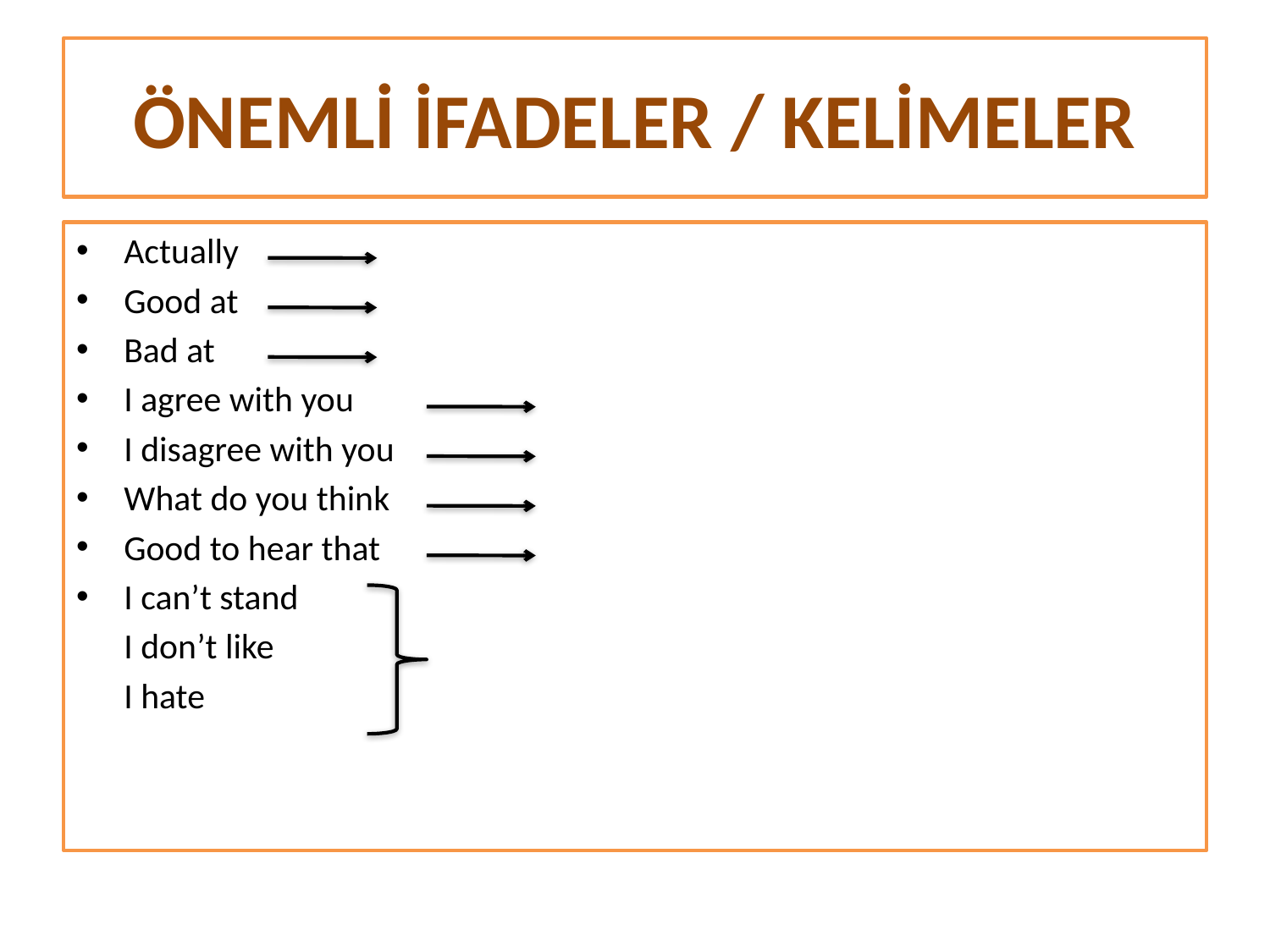

# ÖNEMLİ İFADELER / KELİMELER
Actually
Good at
Bad at
I agree with you
I disagree with you
What do you think
Good to hear that
I can’t stand
	I don’t like
	I hate